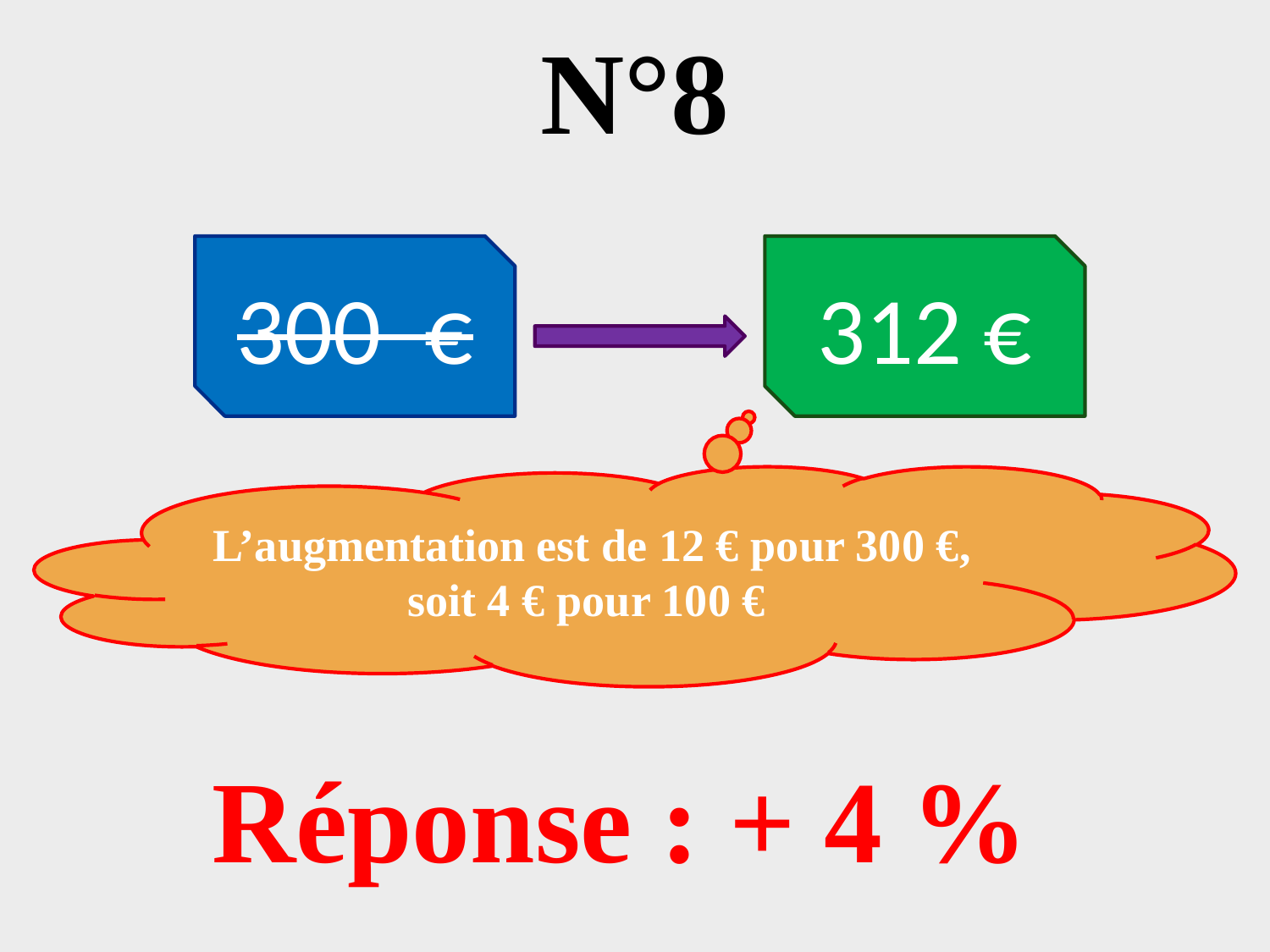

# N°8
300  €
312 €

L’augmentation est de 12 € pour 300 €, soit 4 € pour 100 €
Réponse : + 4 %